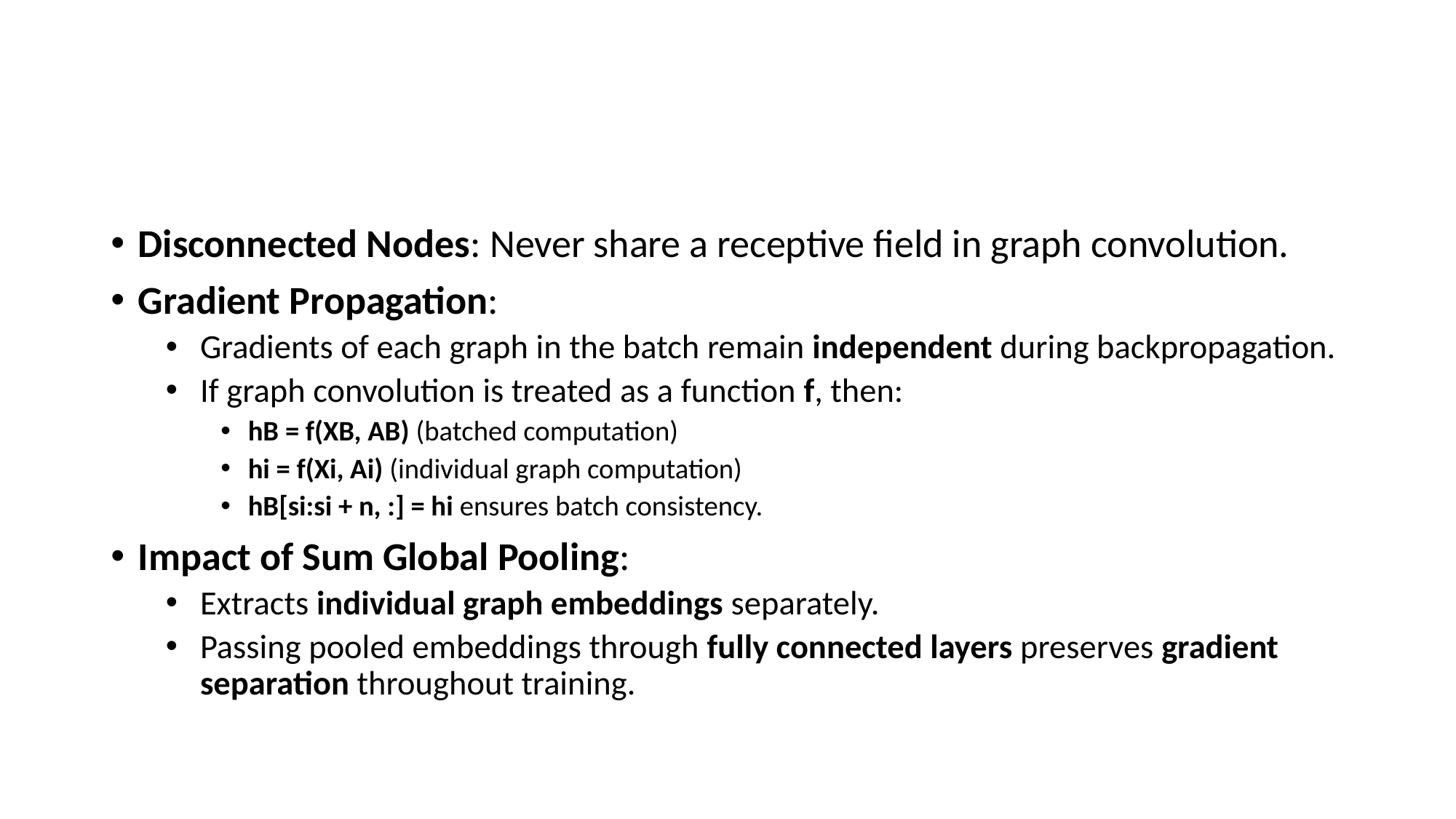

#
Disconnected Nodes: Never share a receptive field in graph convolution.
Gradient Propagation:
Gradients of each graph in the batch remain independent during backpropagation.
If graph convolution is treated as a function f, then:
hB = f(XB, AB) (batched computation)
hi = f(Xi, Ai) (individual graph computation)
hB[si:si + n, :] = hi ensures batch consistency.
Impact of Sum Global Pooling:
Extracts individual graph embeddings separately.
Passing pooled embeddings through fully connected layers preserves gradient separation throughout training.